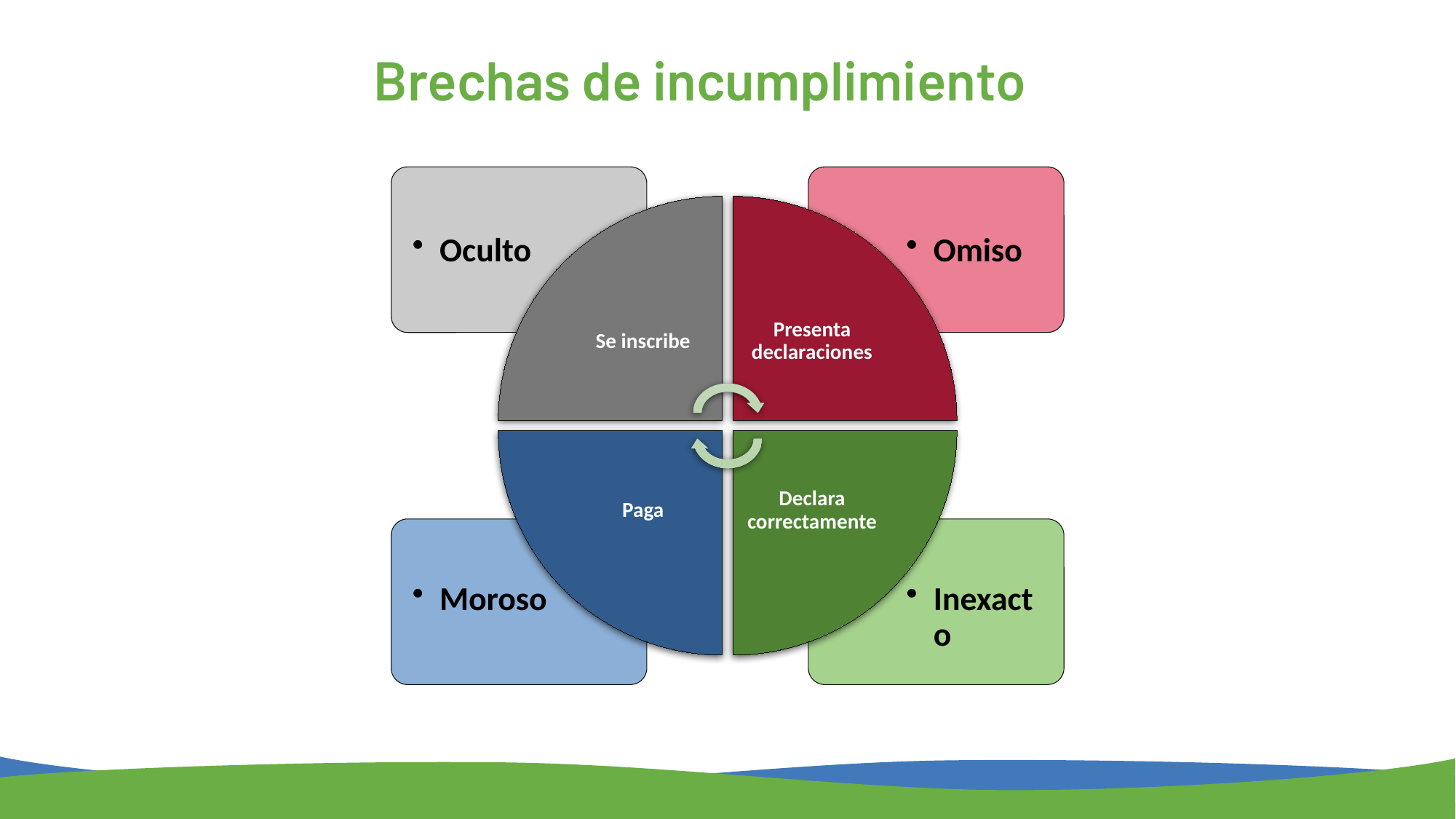

# Brechas de incumplimiento
Inexacto
Moroso

Omiso

Oculto
Se inscribe
Presenta declaraciones
Declara correctamente
Paga